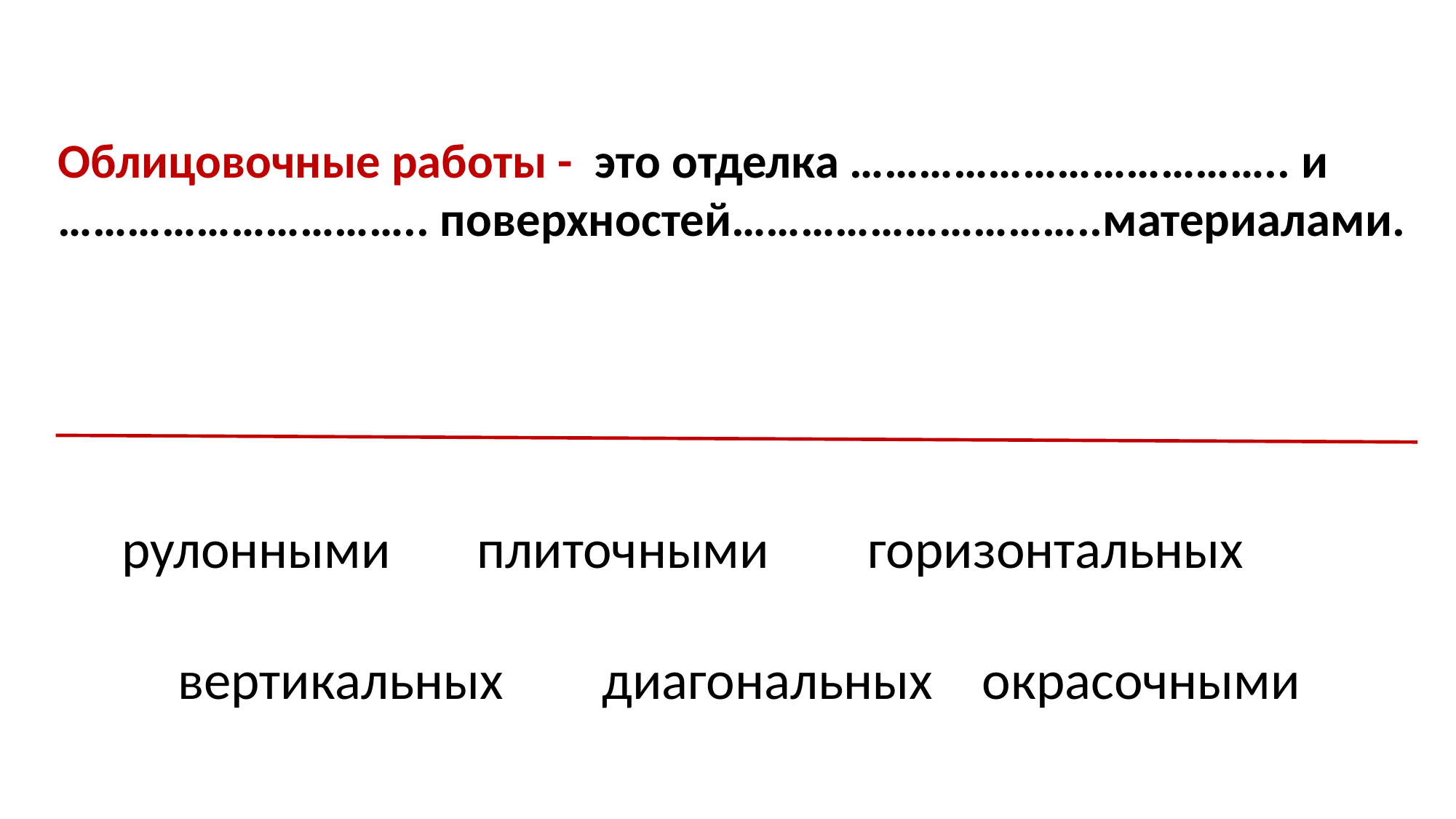

Облицовочные работы -  это отделка ……………………………….. и ………………………….. поверхностей…………………………..материалами.
 рулонными       плиточными        горизонтальных

     вертикальных        диагональных    окрасочными